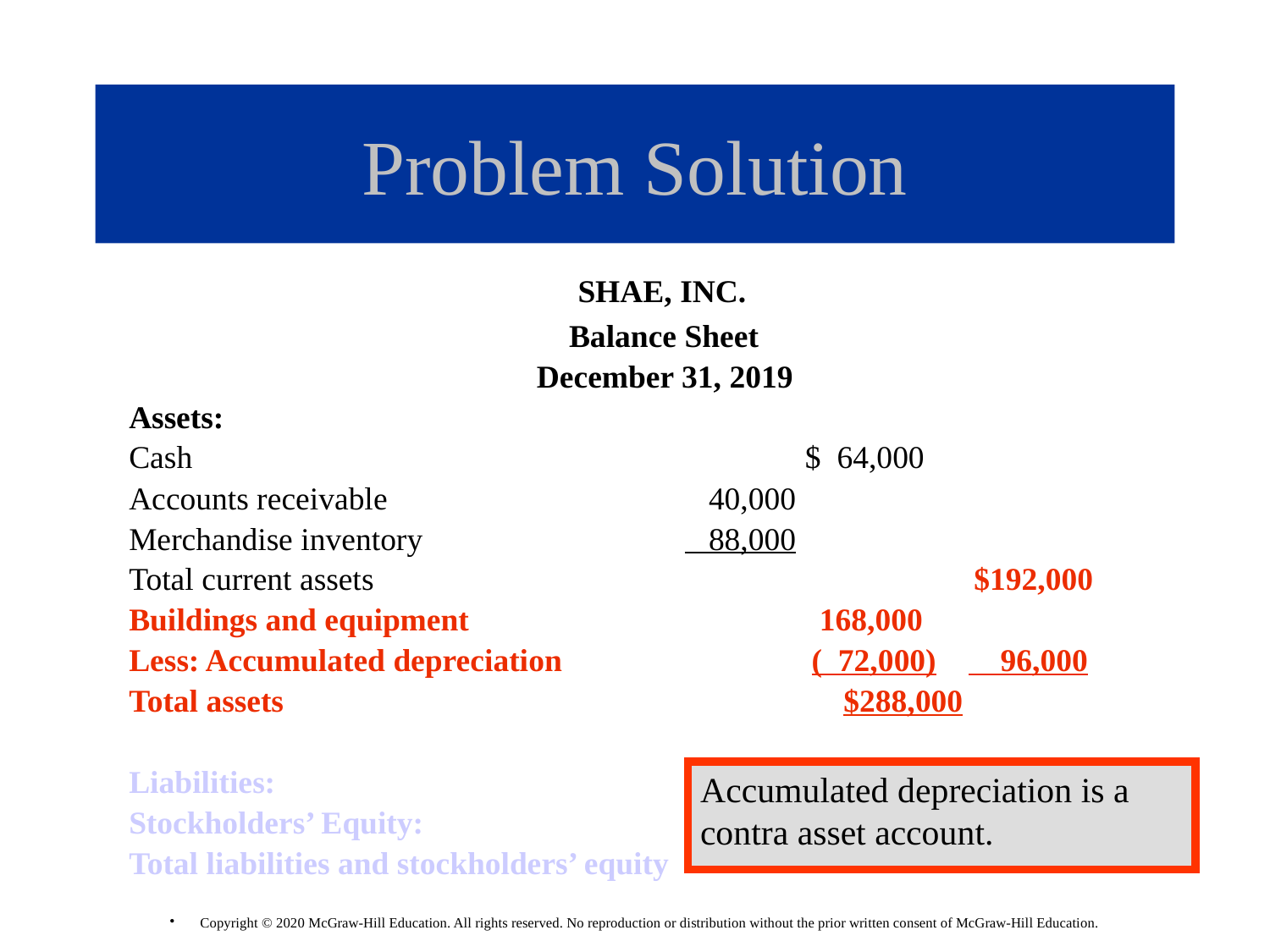

# Problem Solution
			            SHAE, INC.
		                                 Balance Sheet
		                             December 31, 2019
Assets:
Cash 				               $  64,000
Accounts receivable 			   40,000
Merchandise inventory			   88,000
Total current assets 			                                    $192,000
Buildings and equipment 			 168,000
Less: Accumulated depreciation	 	(  72,000)        96,000
Total assets 					    $288,000

Liabilities:
Stockholders’ Equity:
Total liabilities and stockholders’ equity

Accumulated depreciation is a contra asset account.